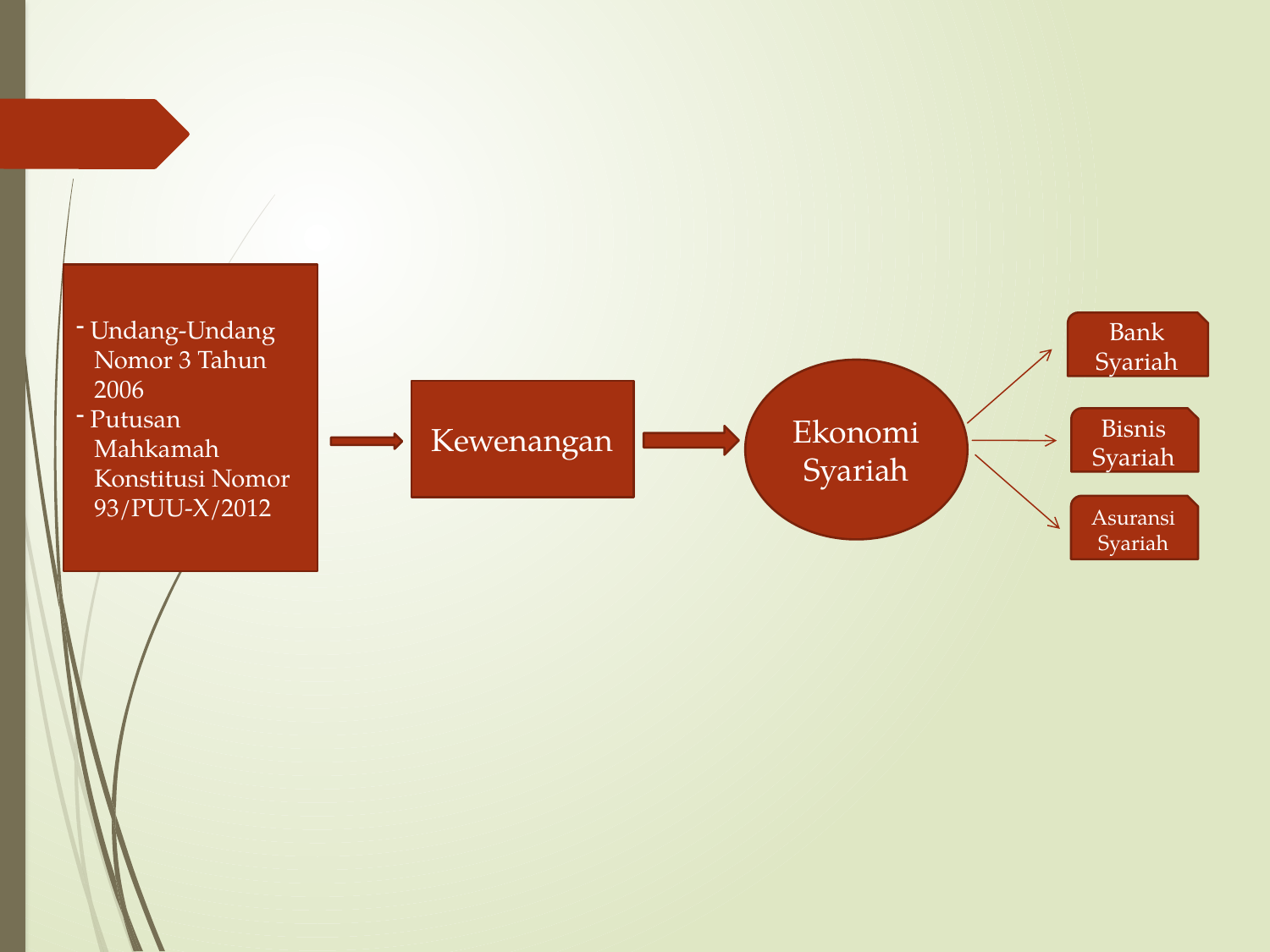

Undang-Undang
   Nomor 3 Tahun
   2006
 Putusan
   Mahkamah
   Konstitusi Nomor
   93/PUU-X/2012
Bank Syariah
Ekonomi Syariah
Kewenangan
Bisnis Syariah

Asuransi Syariah